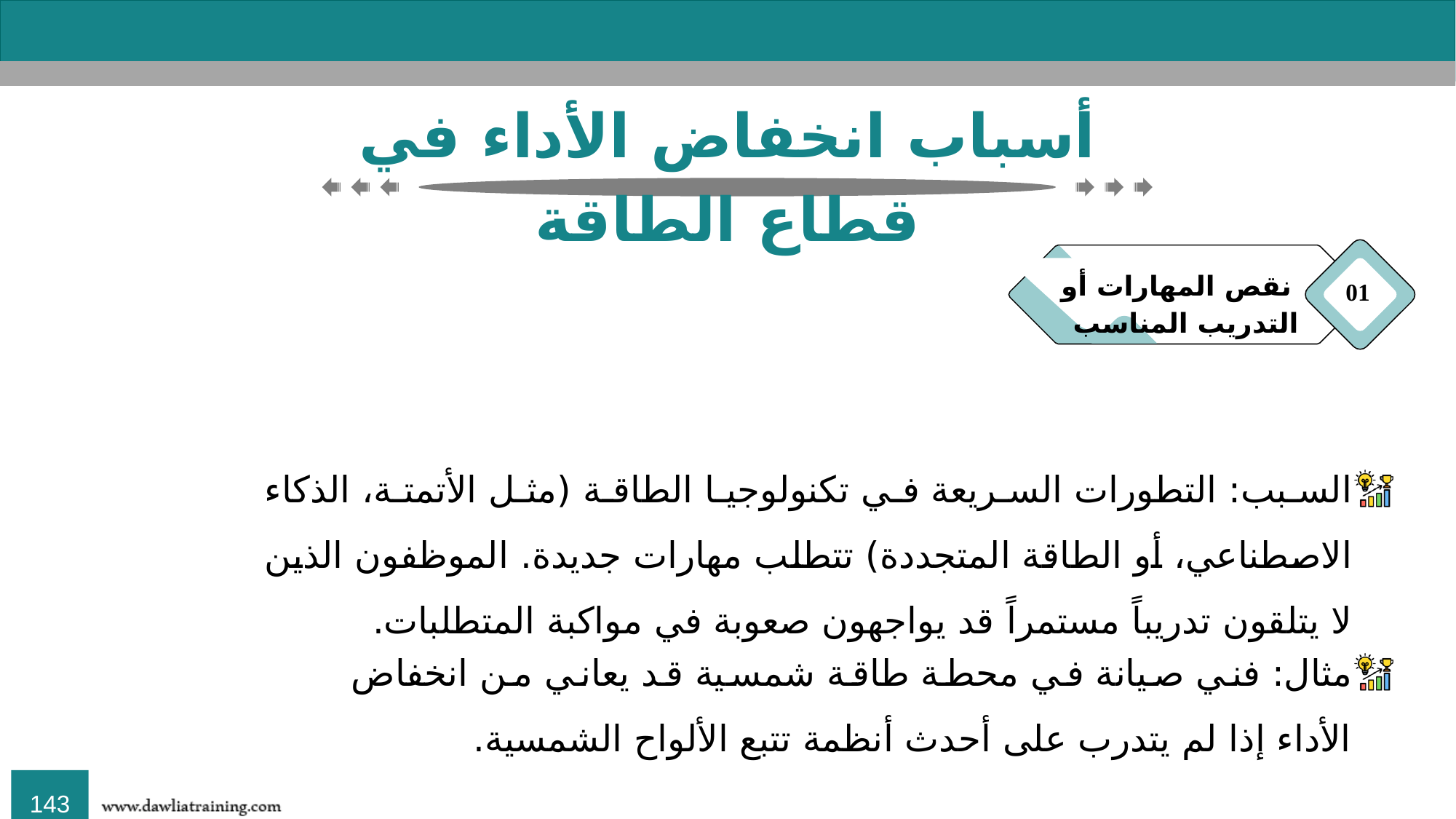

أسباب انخفاض الأداء في قطاع الطاقة

نقص المهارات أو التدريب المناسب
01
السبب: التطورات السريعة في تكنولوجيا الطاقة (مثل الأتمتة، الذكاء الاصطناعي، أو الطاقة المتجددة) تتطلب مهارات جديدة. الموظفون الذين لا يتلقون تدريباً مستمراً قد يواجهون صعوبة في مواكبة المتطلبات.
مثال: فني صيانة في محطة طاقة شمسية قد يعاني من انخفاض الأداء إذا لم يتدرب على أحدث أنظمة تتبع الألواح الشمسية.